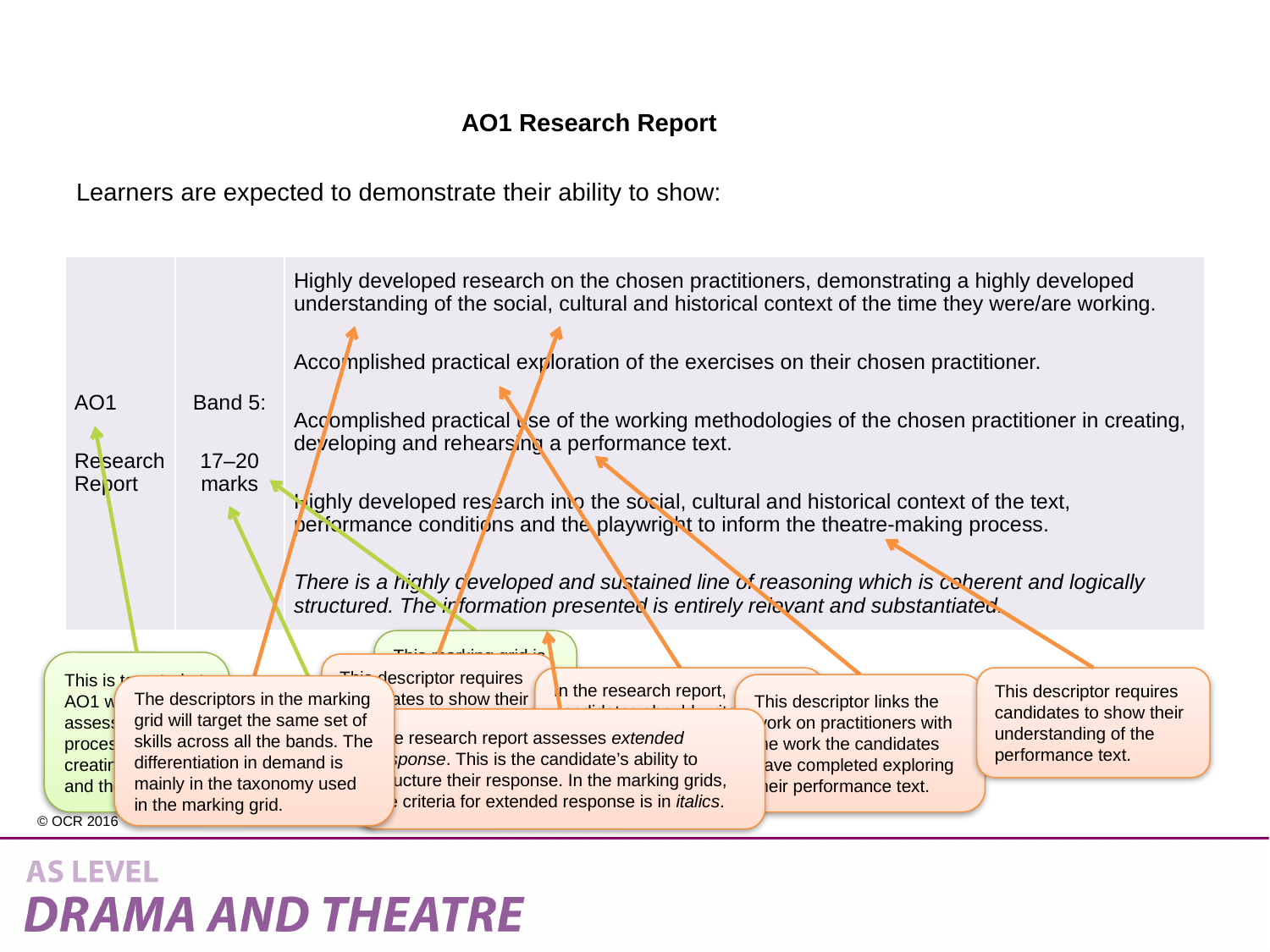

AO1 Research Report

Learners are expected to demonstrate their ability to show:

| AO1 Research Report | Band 5: 17–20 marks | Highly developed research on the chosen practitioners, demonstrating a highly developed understanding of the social, cultural and historical context of the time they were/are working. Accomplished practical exploration of the exercises on their chosen practitioner. Accomplished practical use of the working methodologies of the chosen practitioner in creating, developing and rehearsing a performance text. Highly developed research into the social, cultural and historical context of the text, performance conditions and the playwright to inform the theatre-making process. There is a highly developed and sustained line of reasoning which is coherent and logically structured. The information presented is entirely relevant and substantiated. |
| --- | --- | --- |
This marking grid is out of 20 and is worth 17% of the component (10% of the qualification).
This is targeted at AO1 which assesses the process of creating drama and theatre.
This descriptor requires candidates to show their understanding of the work of practitioners.

In the research report, candidates should write about their practical work completed as part of their exploration of practitioners.

This descriptor requires candidates to show their understanding of the performance text.
This descriptor links the work on practitioners with the work the candidates have completed exploring their performance text.
The descriptors in the marking grid will target the same set of skills across all the bands. The differentiation in demand is mainly in the taxonomy used in the marking grid.
Band 5 contains the maximum mark available for this section of the work.
The research report assesses extended response. This is the candidate’s ability to structure their response. In the marking grids, the criteria for extended response is in italics.